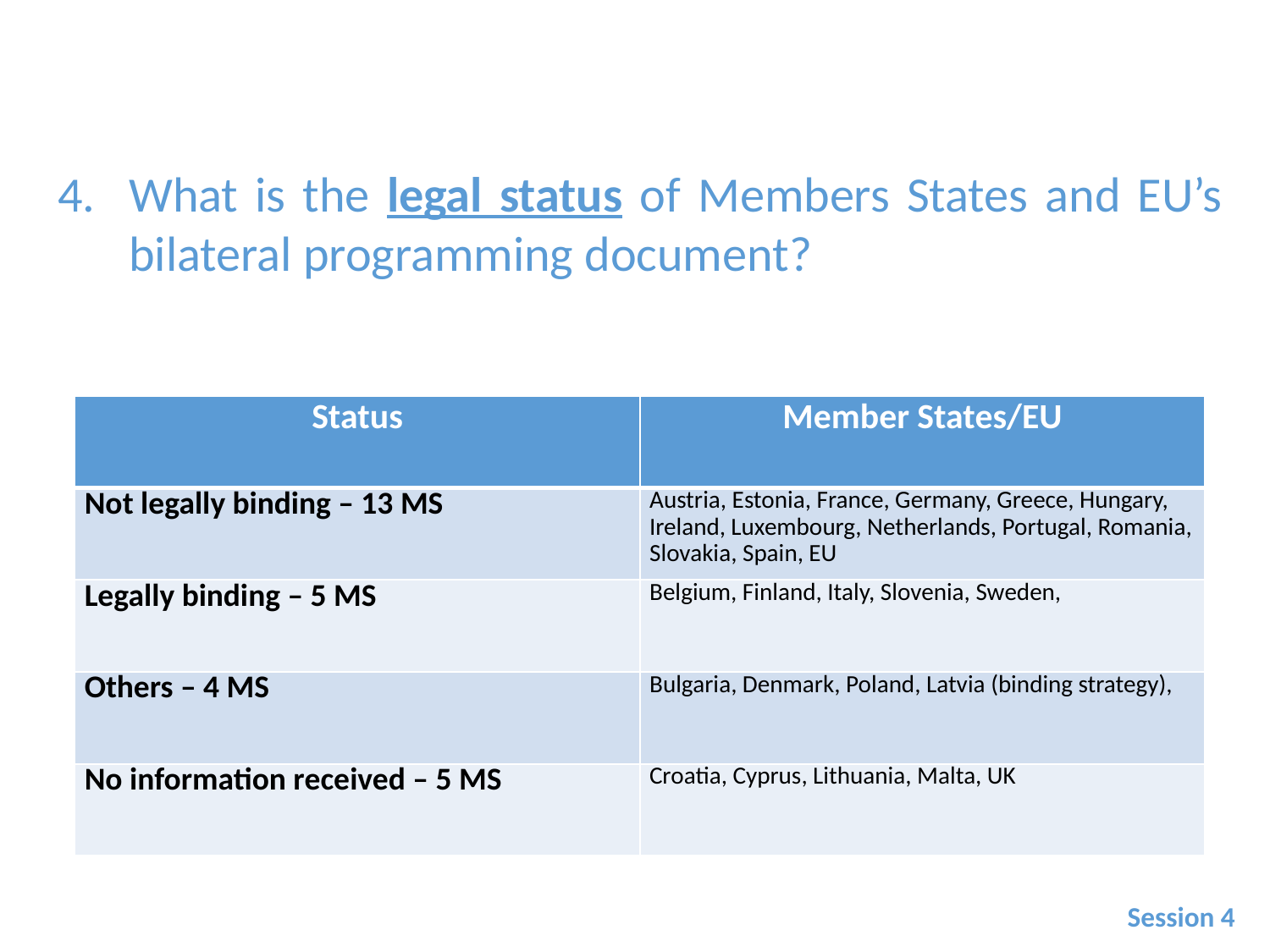

What is the legal status of Members States and EU’s bilateral programming document?

| Status | Member States/EU |
| --- | --- |
| Not legally binding – 13 MS | Austria, Estonia, France, Germany, Greece, Hungary, Ireland, Luxembourg, Netherlands, Portugal, Romania, Slovakia, Spain, EU |
| Legally binding – 5 MS | Belgium, Finland, Italy, Slovenia, Sweden, |
| Others – 4 MS | Bulgaria, Denmark, Poland, Latvia (binding strategy), |
| No information received – 5 MS | Croatia, Cyprus, Lithuania, Malta, UK |
Session 4